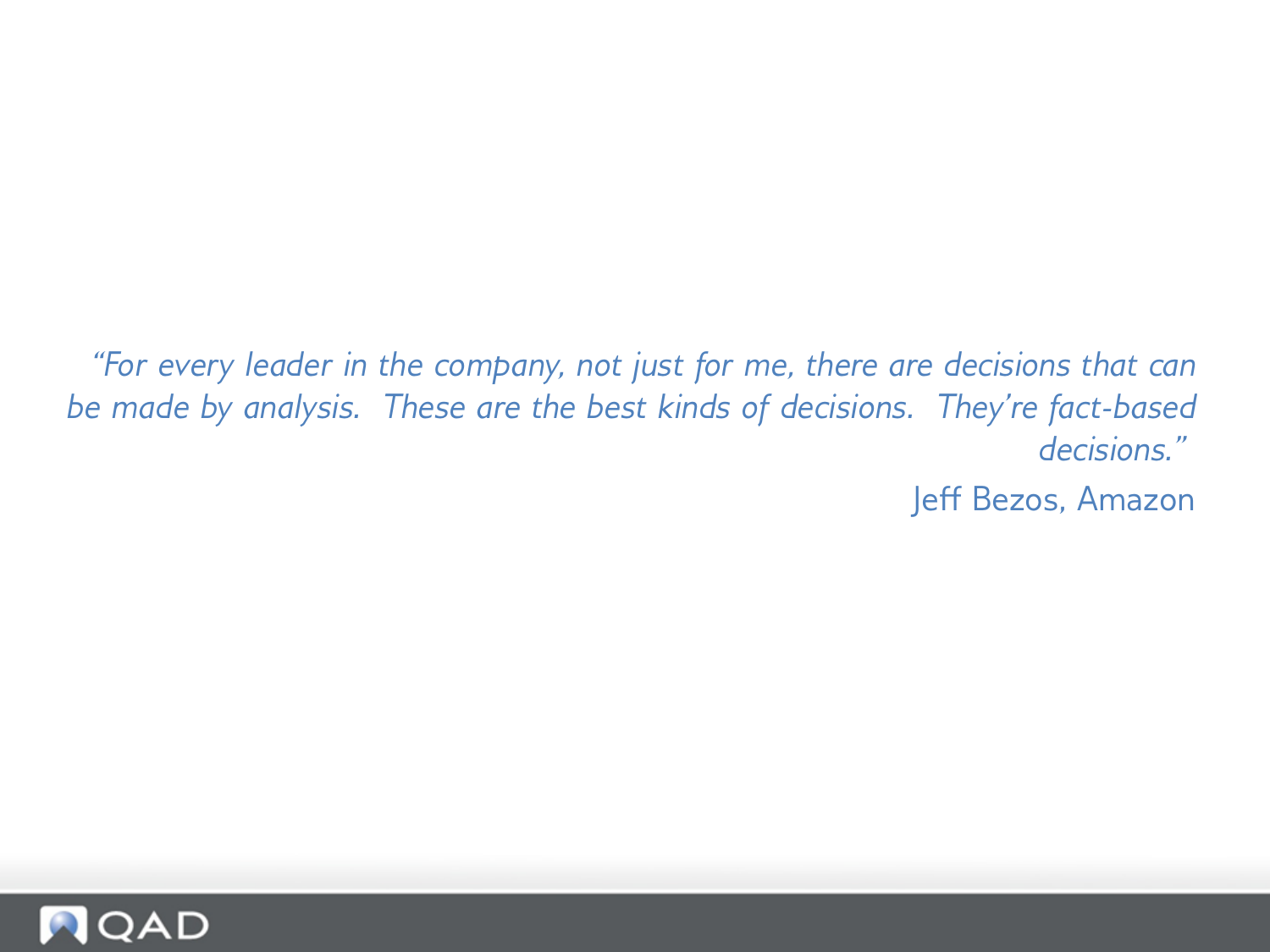

“For every leader in the company, not just for me, there are decisions that can be made by analysis.  These are the best kinds of decisions.  They’re fact-based decisions.”
Jeff Bezos, Amazon